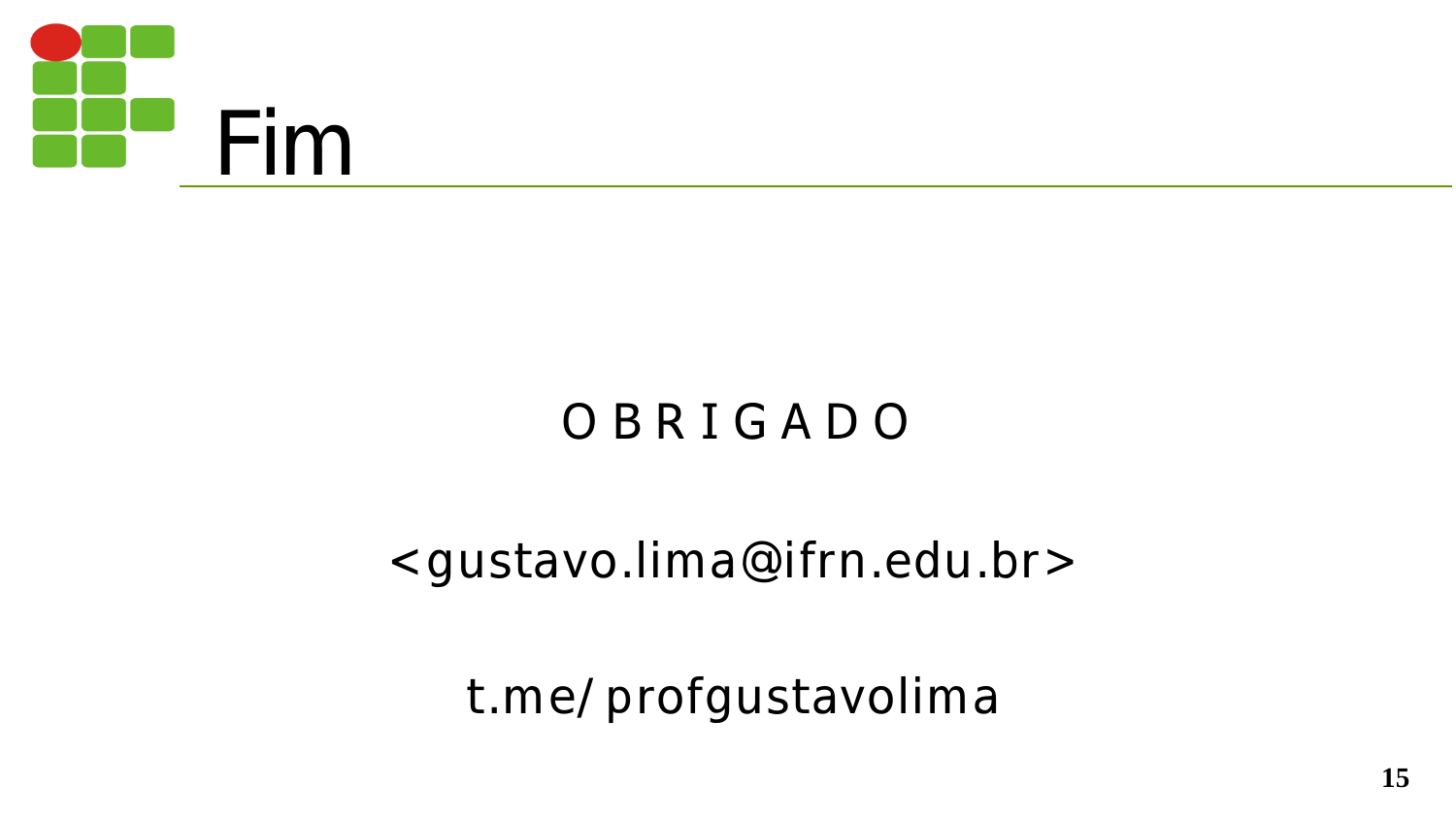

# Fim

O B R I G A D O

<gustavo.lima@ifrn.edu.br>

t.me/profgustavolima
15